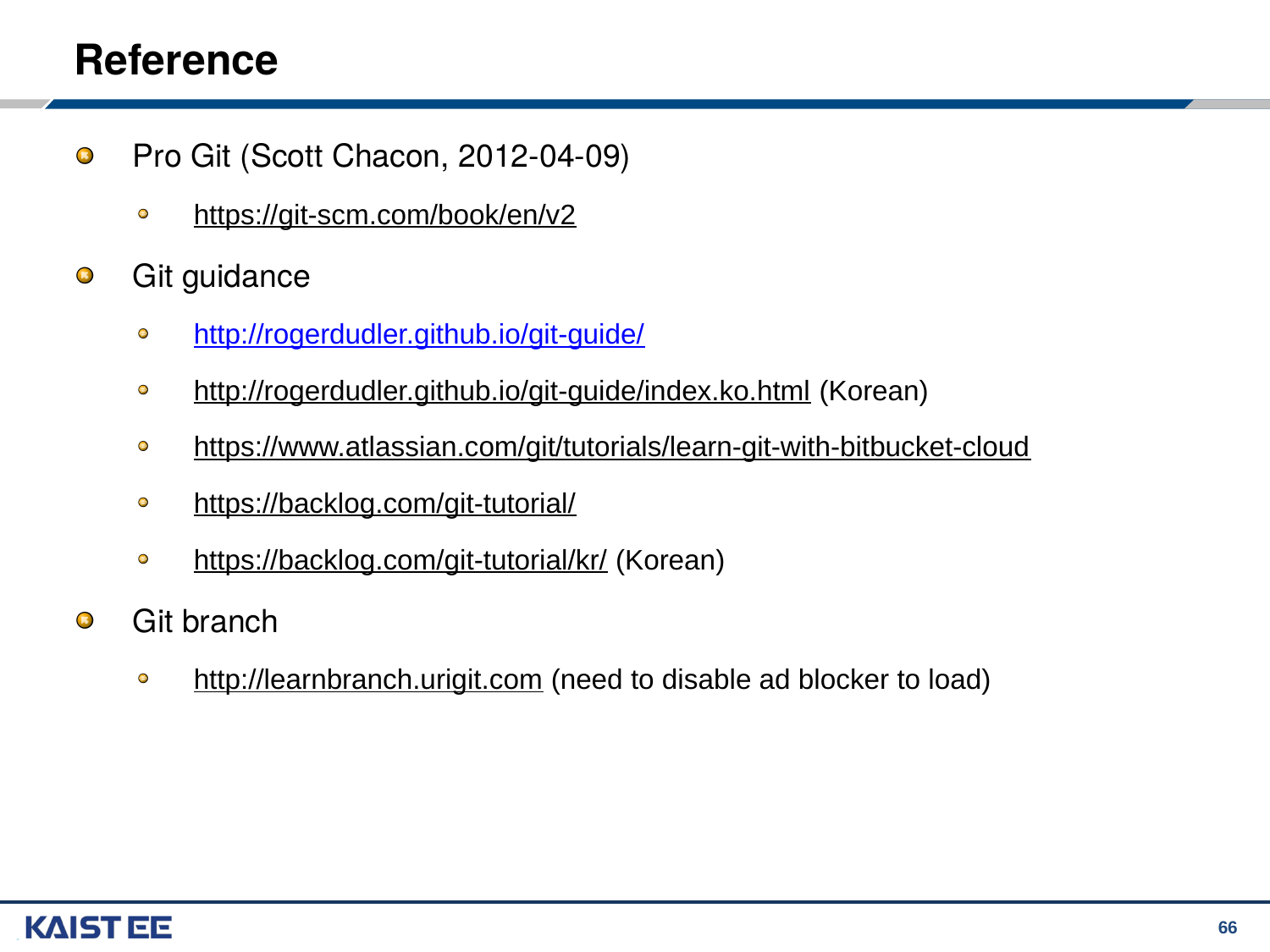

# Reference
Pro Git (Scott Chacon, 2012-04-09)
https://git-scm.com/book/en/v2
Git guidance
http://rogerdudler.github.io/git-guide/
http://rogerdudler.github.io/git-guide/index.ko.html (Korean)
https://www.atlassian.com/git/tutorials/learn-git-with-bitbucket-cloud
https://backlog.com/git-tutorial/
https://backlog.com/git-tutorial/kr/ (Korean)
Git branch
http://learnbranch.urigit.com (need to disable ad blocker to load)